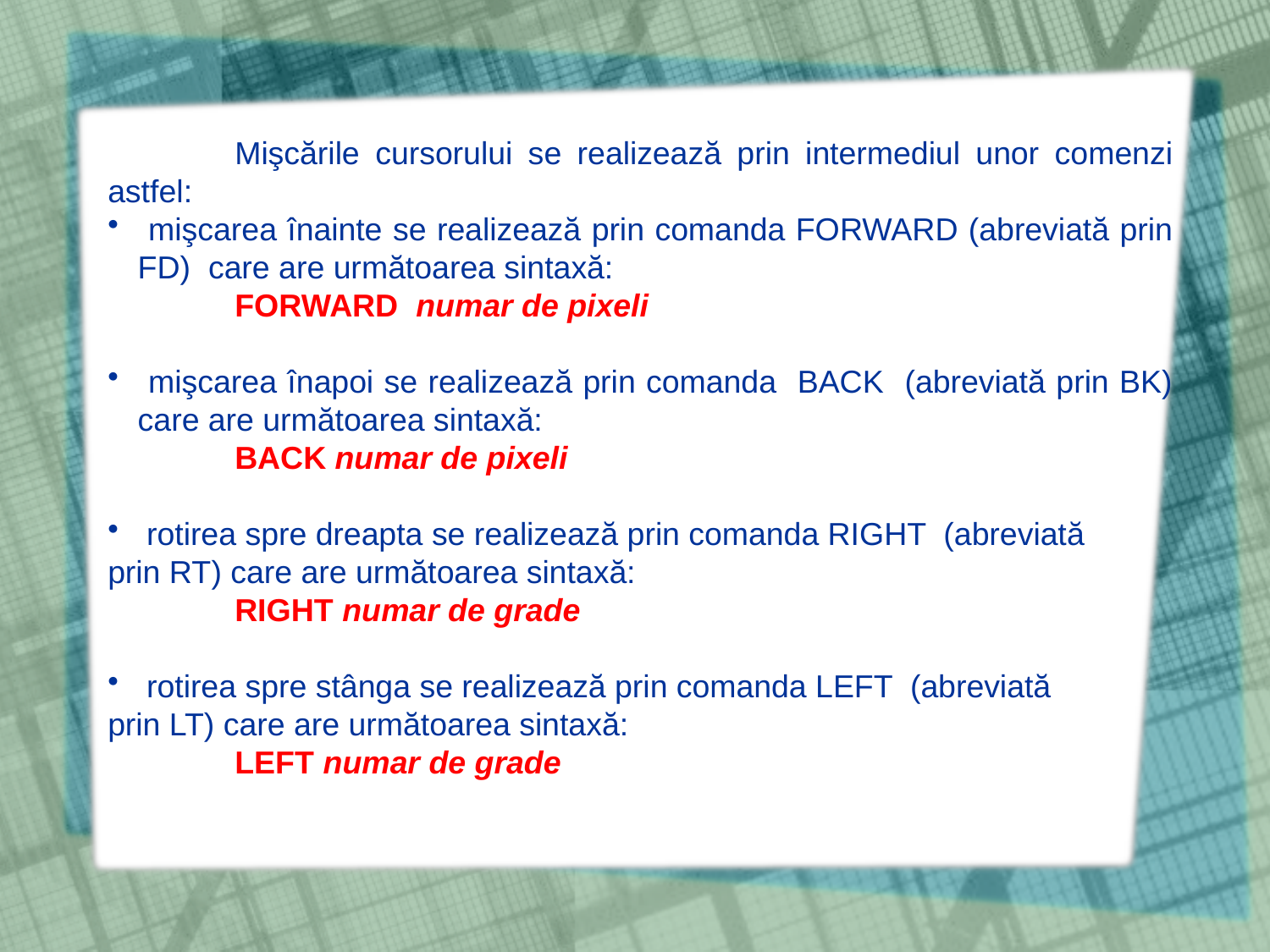

Mişcările cursorului se realizează prin intermediul unor comenzi astfel:
 mişcarea înainte se realizează prin comanda FORWARD (abreviată prin FD)  care are următoarea sintaxă:
	FORWARD  numar de pixeli

 mişcarea înapoi se realizează prin comanda  BACK  (abreviată prin BK) care are următoarea sintaxă:
	BACK numar de pixeli

 rotirea spre dreapta se realizează prin comanda RIGHT  (abreviată
prin RT) care are următoarea sintaxă:
	RIGHT numar de grade

 rotirea spre stânga se realizează prin comanda LEFT  (abreviată
prin LT) care are următoarea sintaxă:
	LEFT numar de grade